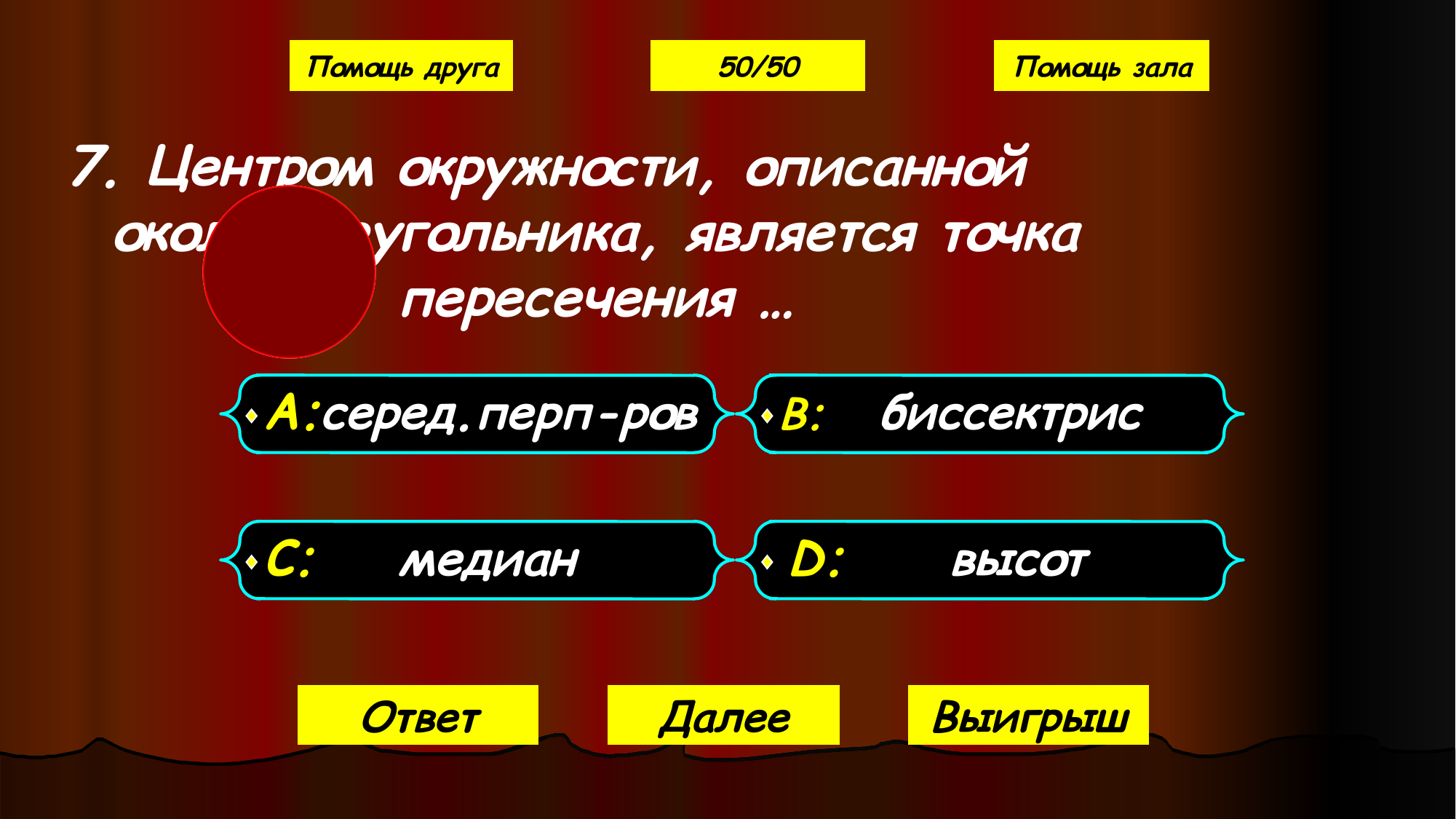

Помощь друга
50/50
Помощь зала
7. Центром окружности, описанной около треугольника, является точка пересечения …

А:серед.перп-ров
В:   биссектрис

С:    медиан

D:     высот

Ответ
Далее
Выигрыш